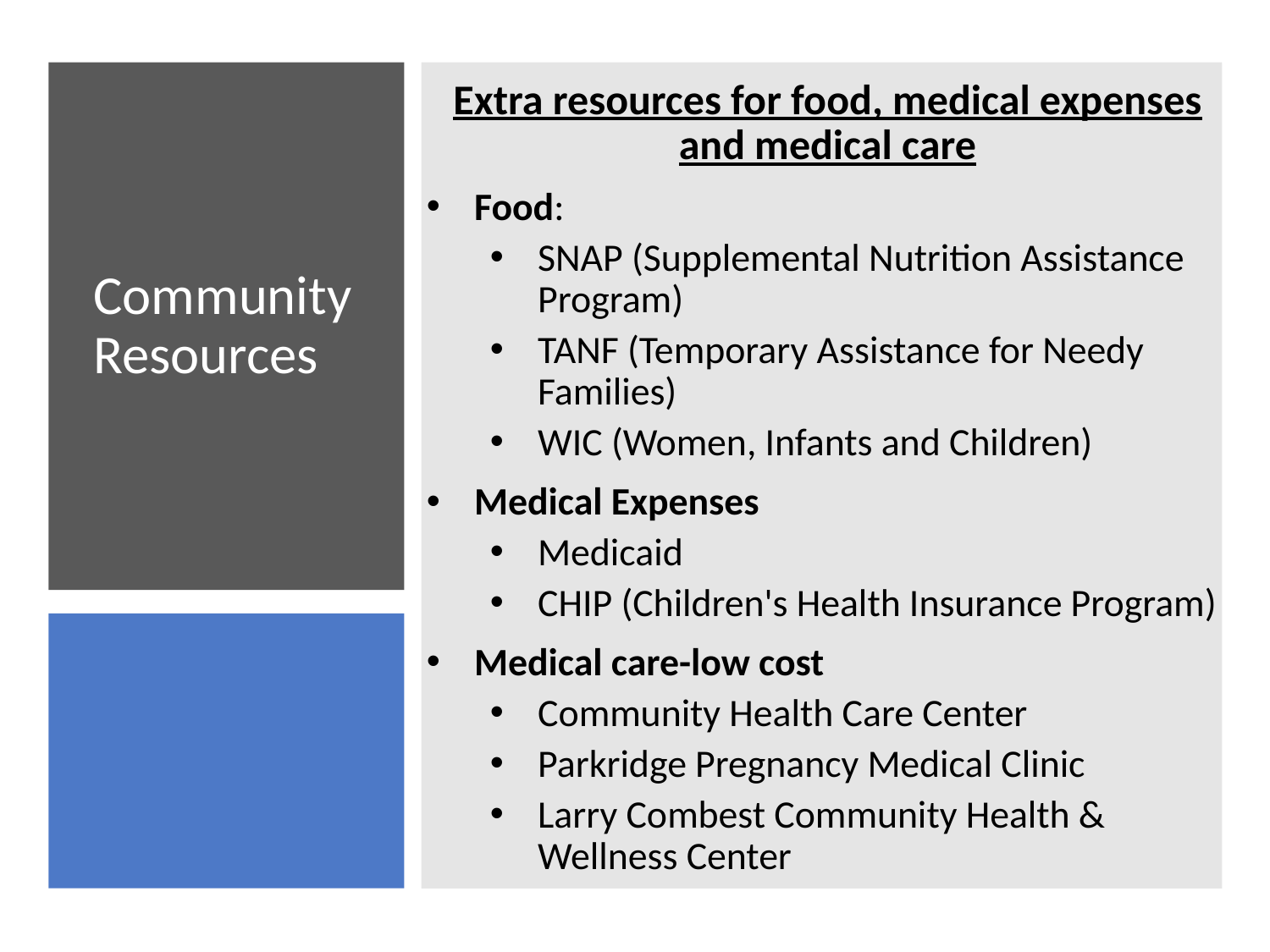

# Community Resources
Extra resources for food, medical expenses and medical care
Food:
SNAP (Supplemental Nutrition Assistance Program)
TANF (Temporary Assistance for Needy Families)
WIC (Women, Infants and Children)
Medical Expenses
Medicaid
CHIP (Children's Health Insurance Program)
Medical care-low cost
Community Health Care Center
Parkridge Pregnancy Medical Clinic
Larry Combest Community Health & Wellness Center